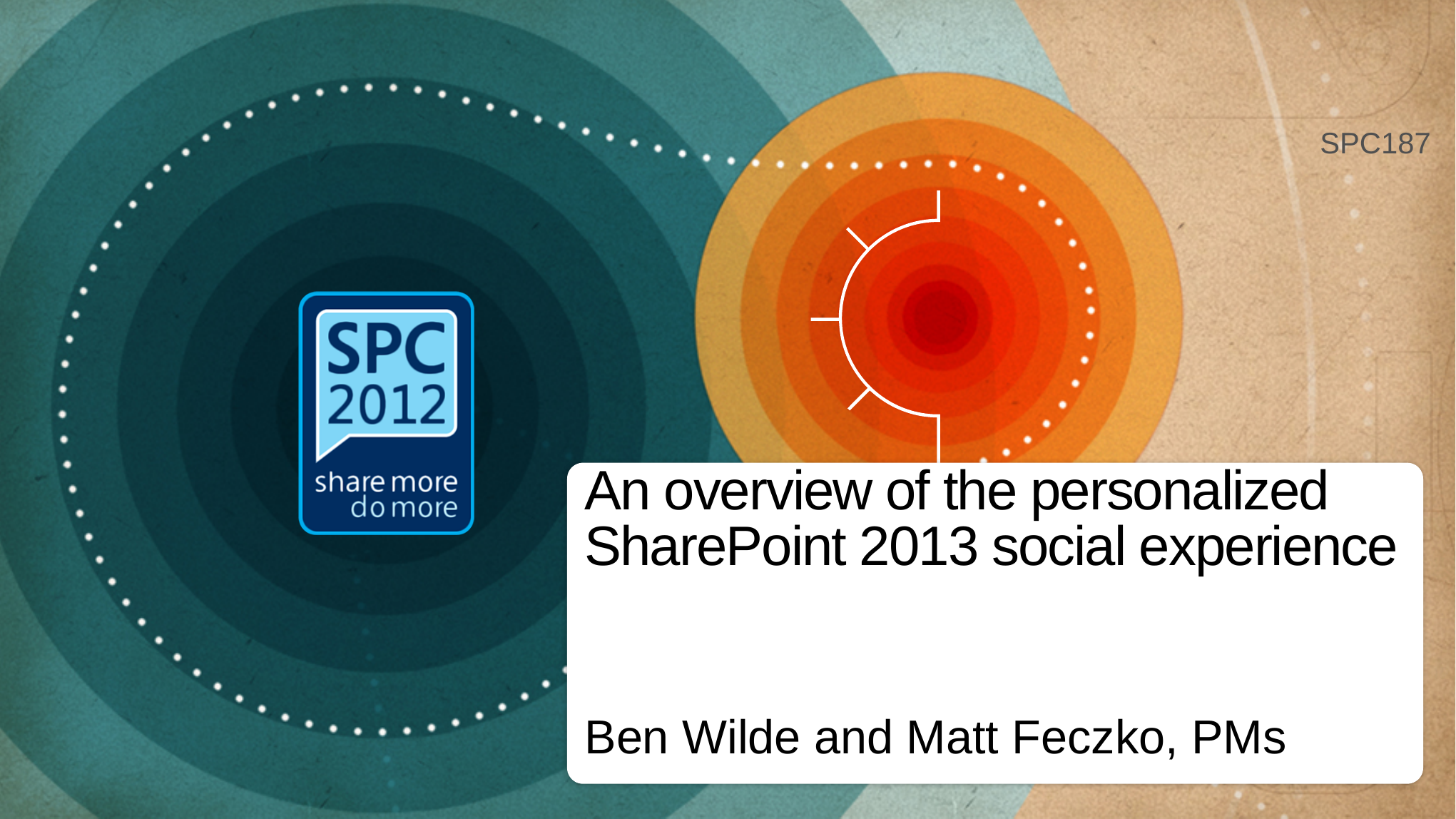

SPC187
# An overview of the personalized SharePoint 2013 social experience
Ben Wilde and Matt Feczko, PMs